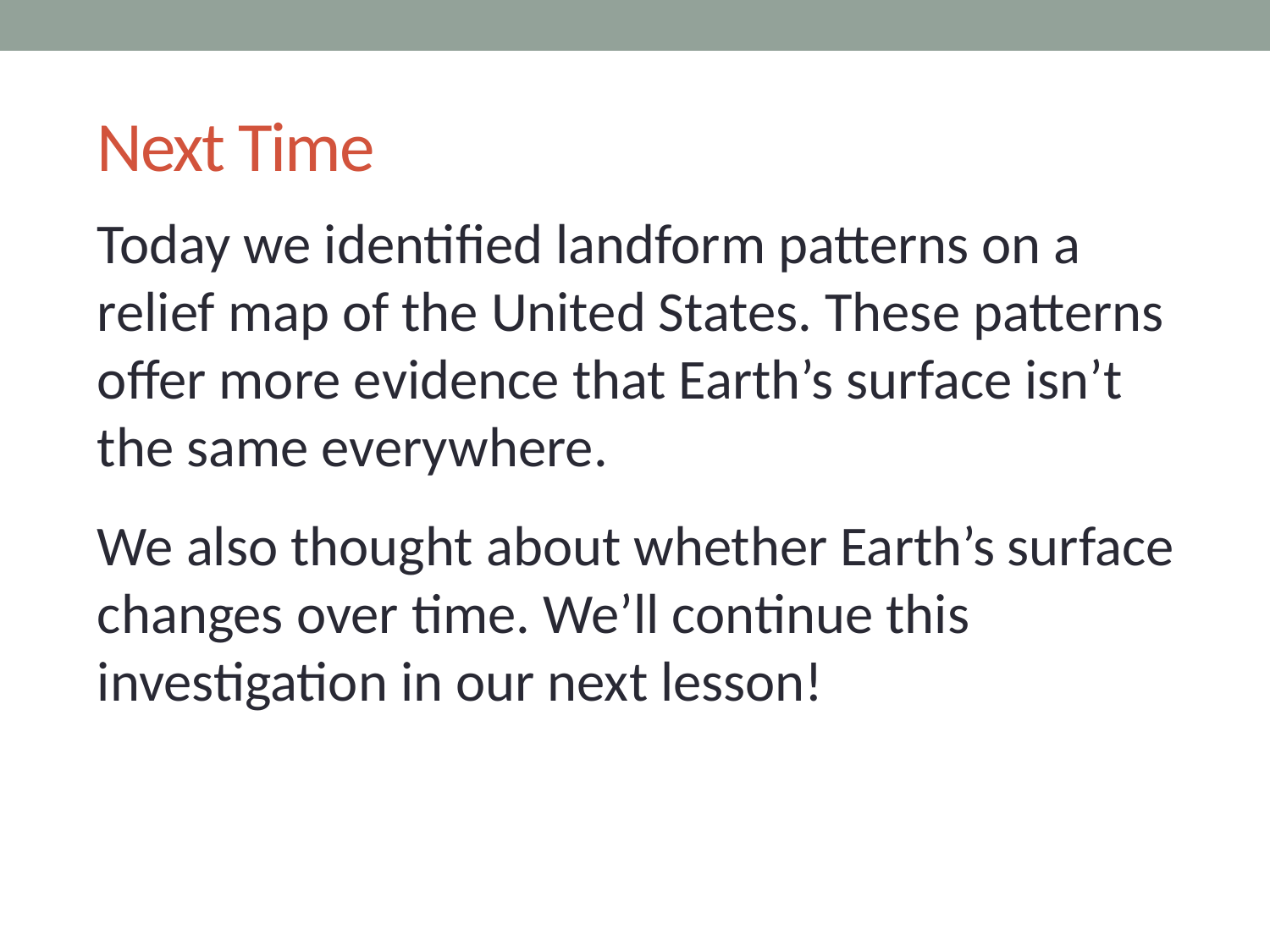

# Next Time
Today we identified landform patterns on a relief map of the United States. These patterns offer more evidence that Earth’s surface isn’t the same everywhere.
We also thought about whether Earth’s surface changes over time. We’ll continue this investigation in our next lesson!